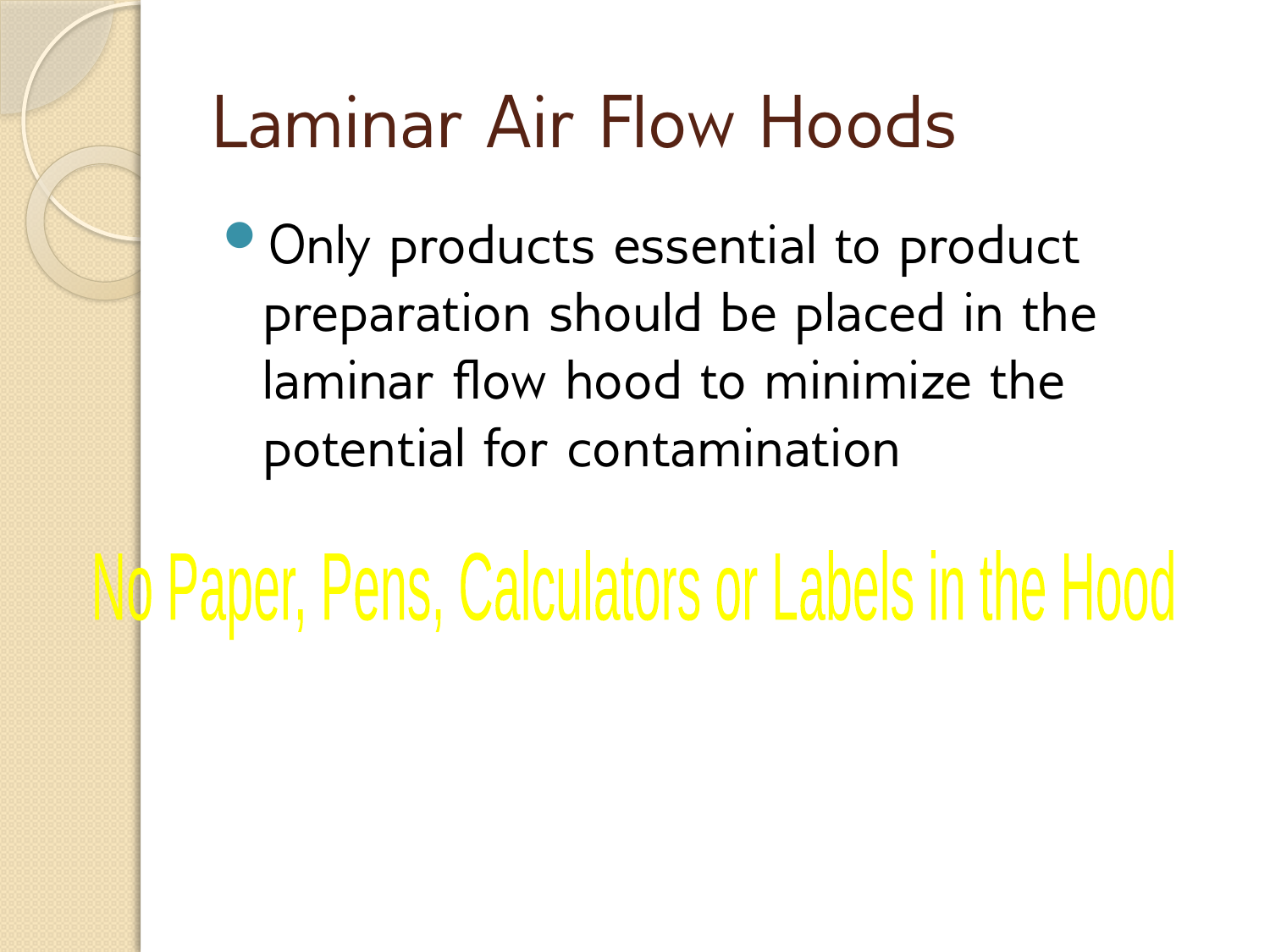

# Laminar Air Flow Hoods
Only products essential to product preparation should be placed in the laminar flow hood to minimize the potential for contamination

No Paper, Pens, Calculators or Labels in the Hood